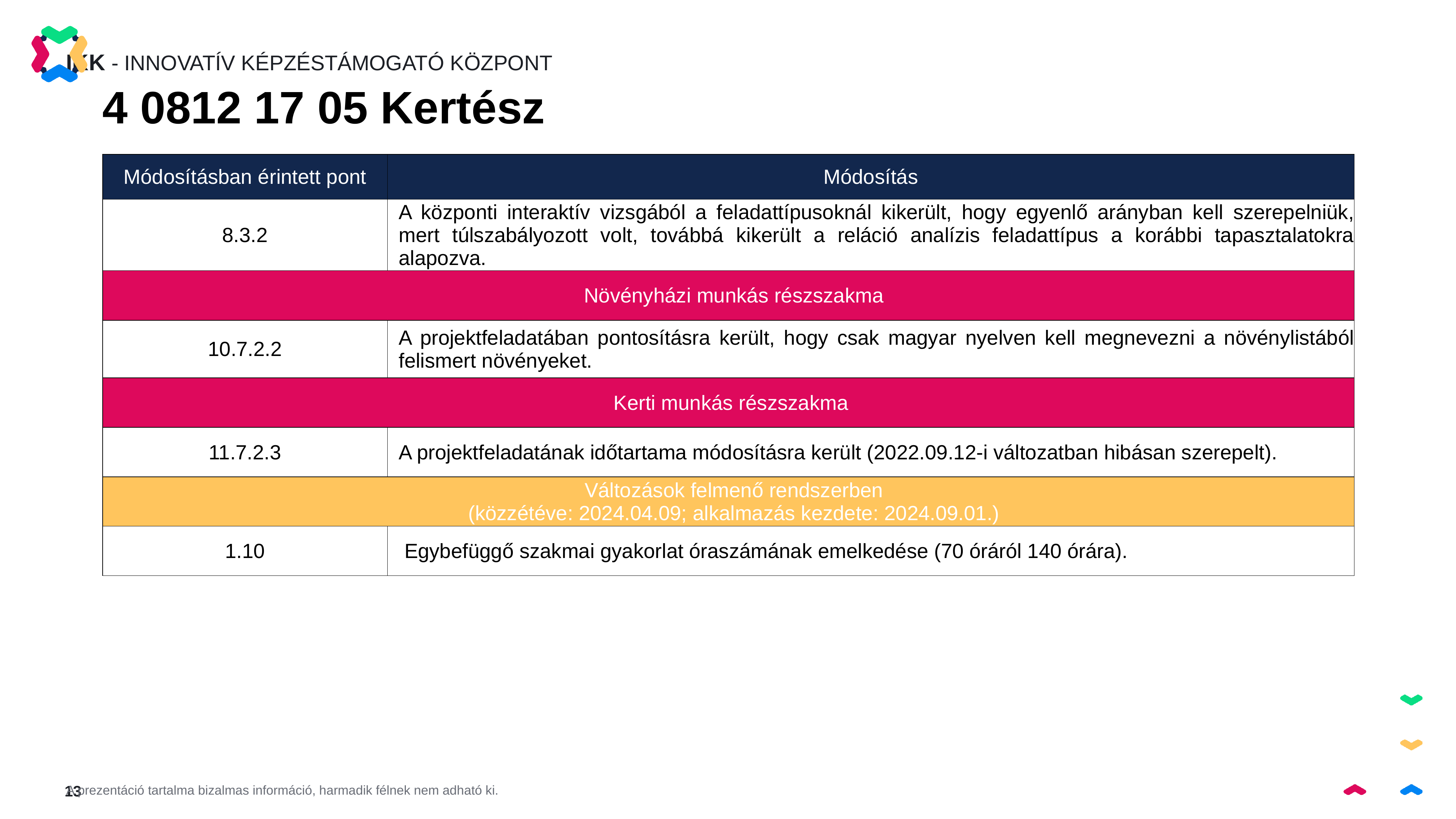

4 0812 17 05 Kertész
| Módosításban érintett pont | Módosítás |
| --- | --- |
| 8.3.2 | A központi interaktív vizsgából a feladattípusoknál kikerült, hogy egyenlő arányban kell szerepelniük, mert túlszabályozott volt, továbbá kikerült a reláció analízis feladattípus a korábbi tapasztalatokra alapozva. |
| Növényházi munkás részszakma |  |
| 10.7.2.2 | A projektfeladatában pontosításra került, hogy csak magyar nyelven kell megnevezni a növénylistából felismert növényeket. |
| Kerti munkás részszakma |  |
| 11.7.2.3 | A projektfeladatának időtartama módosításra került (2022.09.12-i változatban hibásan szerepelt). |
| Változások felmenő rendszerben (közzétéve: 2024.04.09; alkalmazás kezdete: 2024.09.01.) |  |
| 1.10 | Egybefüggő szakmai gyakorlat óraszámának emelkedése (70 óráról 140 órára). |